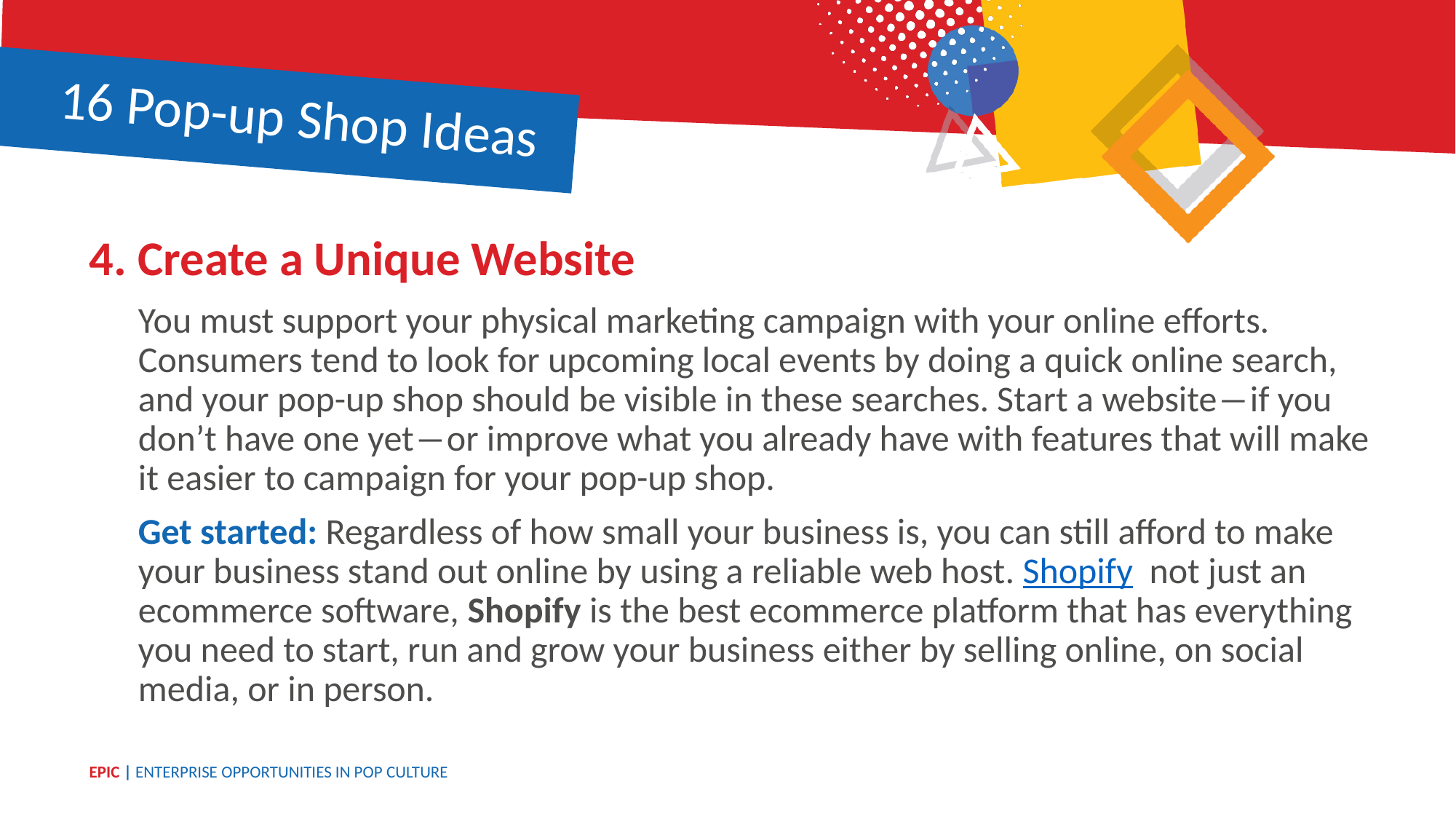

16 Pop-up Shop Ideas

4. Create a Unique Website
You must support your physical marketing campaign with your online efforts. Consumers tend to look for upcoming local events by doing a quick online search, and your pop-up shop should be visible in these searches. Start a website―if you don’t have one yet―or improve what you already have with features that will make it easier to campaign for your pop-up shop.
Get started: Regardless of how small your business is, you can still afford to make your business stand out online by using a reliable web host. Shopify  not just an ecommerce software, Shopify is the best ecommerce platform that has everything you need to start, run and grow your business either by selling online, on social media, or in person.